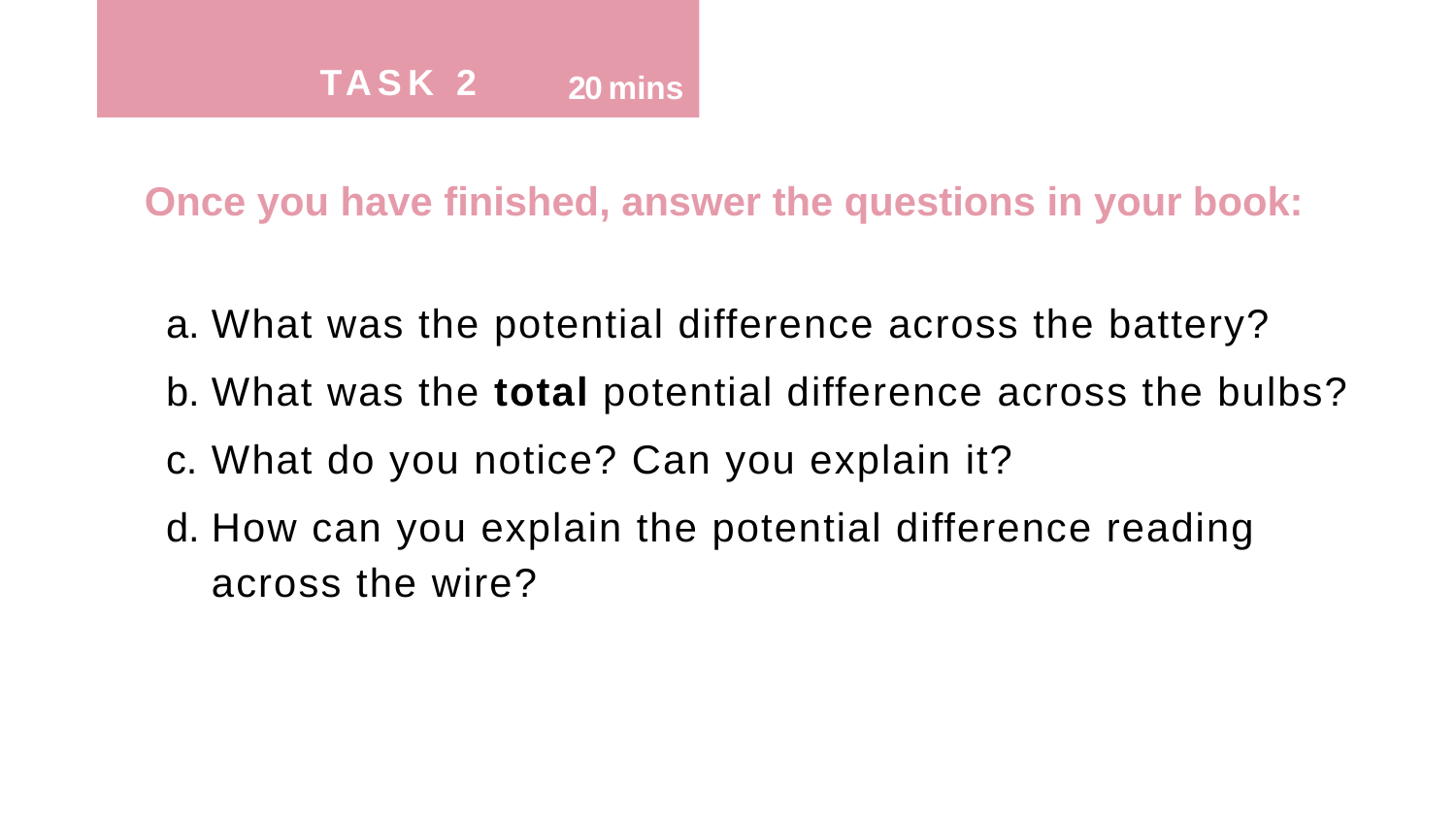

TASK 2
| 20 mins |
| --- |
Once you have finished, answer the questions in your book:
What was the potential difference across the battery?
What was the total potential difference across the bulbs?
What do you notice? Can you explain it?
How can you explain the potential difference reading across the wire?